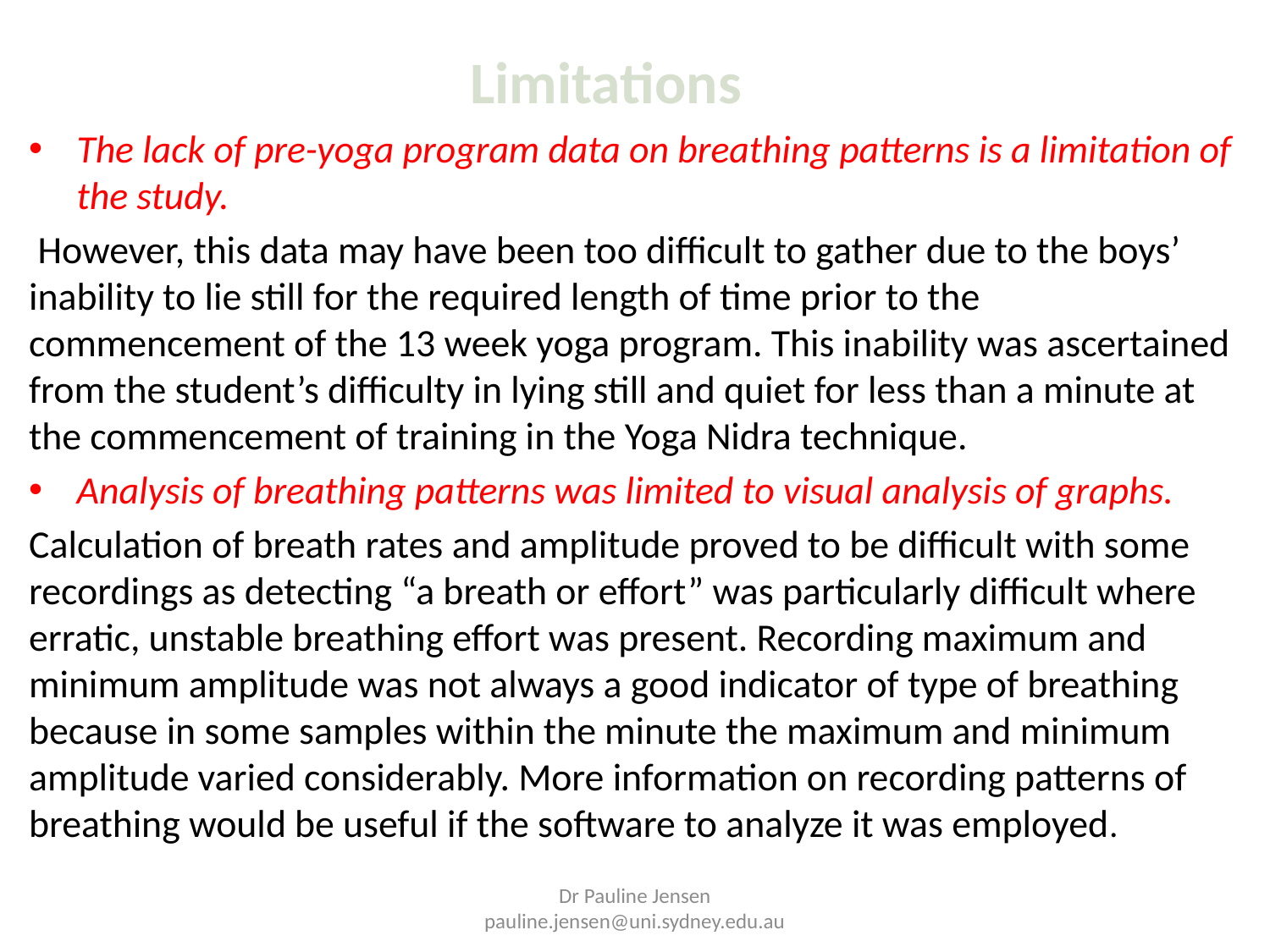

# Limitations
The lack of pre-yoga program data on breathing patterns is a limitation of the study.
 However, this data may have been too difficult to gather due to the boys’ inability to lie still for the required length of time prior to the commencement of the 13 week yoga program. This inability was ascertained from the student’s difficulty in lying still and quiet for less than a minute at the commencement of training in the Yoga Nidra technique.
Analysis of breathing patterns was limited to visual analysis of graphs.
Calculation of breath rates and amplitude proved to be difficult with some recordings as detecting “a breath or effort” was particularly difficult where erratic, unstable breathing effort was present. Recording maximum and minimum amplitude was not always a good indicator of type of breathing because in some samples within the minute the maximum and minimum amplitude varied considerably. More information on recording patterns of breathing would be useful if the software to analyze it was employed.
Dr Pauline Jensen pauline.jensen@uni.sydney.edu.au